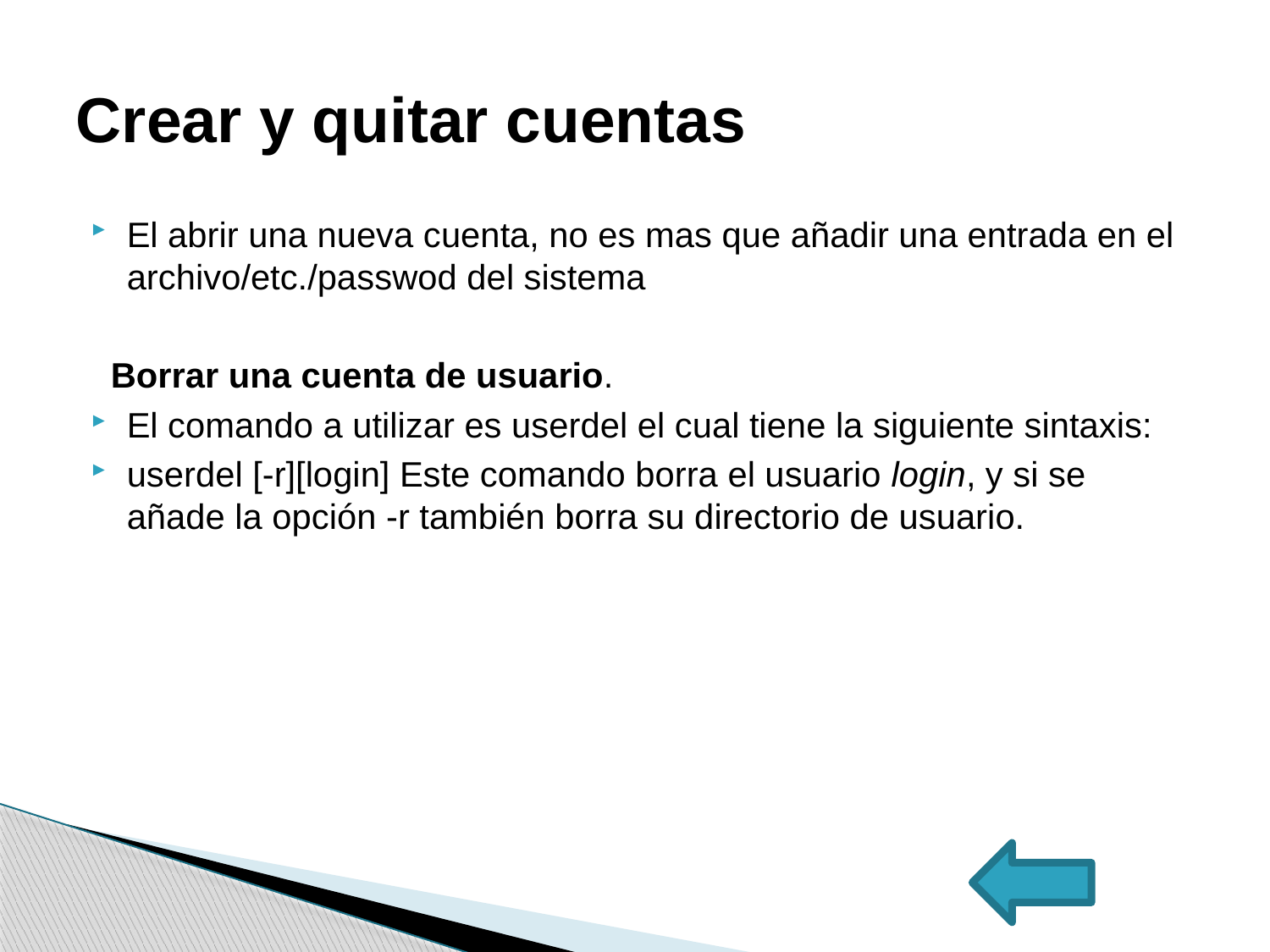

# Crear y quitar cuentas
El abrir una nueva cuenta, no es mas que añadir una entrada en el archivo/etc./passwod del sistema

  Borrar una cuenta de usuario.
El comando a utilizar es userdel el cual tiene la siguiente sintaxis:
userdel [-r][login] Este comando borra el usuario login, y si se añade la opción -r también borra su directorio de usuario.